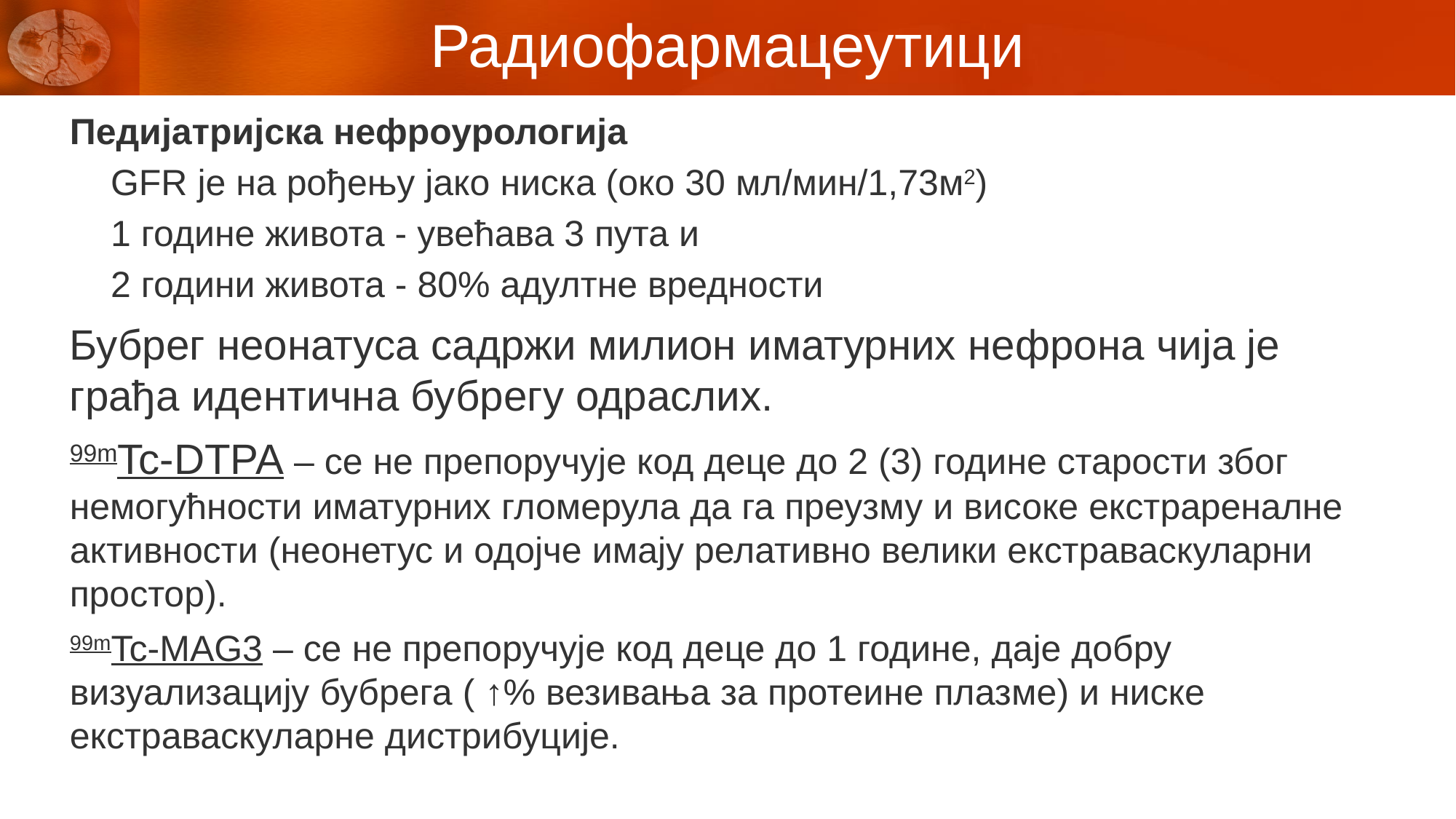

Радиофармацеутици
Педијатријска нефроурологија
GFR је на рођењу јако ниска (око 30 мл/мин/1,73м2)
1 године живота - увећава 3 пута и
2 години живота - 80% адултне вредности
Бубрег неонатуса садржи милион иматурних нефрона чија је грађа идентична бубрегу одраслих.
99mTc-DTPA – се не препоручује код деце до 2 (3) године старости због немогућности иматурних гломерула да га преузму и високе екстрареналне активности (неонетус и одојче имају релативно велики eкстраваскуларни простор).
99mTc-MAG3 – се не препоручује код деце до 1 године, даје добру визуализацију бубрега ( ↑% везивања за протеине плазме) и ниске екстраваскуларнe дистрибуцијe.